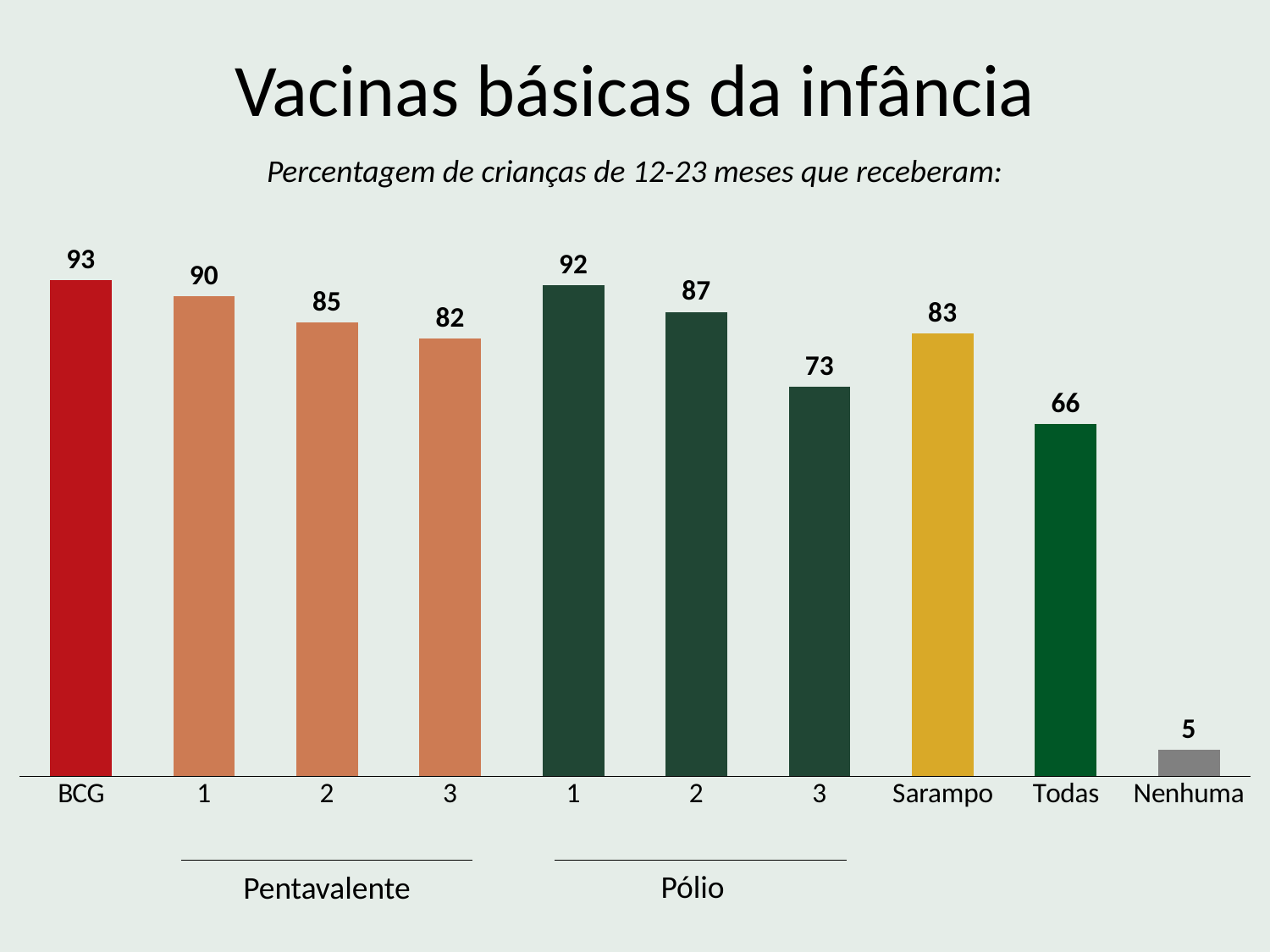

Vacinas básicas da infância
Percentagem de crianças de 12-23 meses que receberam:

### Chart

| Category | Series 1 |
|---|---|
| BCG | 93.0 |
| 1 | 90.0 |
| 2 | 85.0 |
| 3 | 82.0 |
| 1 | 92.0 |
| 2 | 87.0 |
| 3 | 73.0 |
| Sarampo | 83.0 |
| Todas | 66.0 |
| Nenhuma | 5.0 |
Pólio
Pentavalente